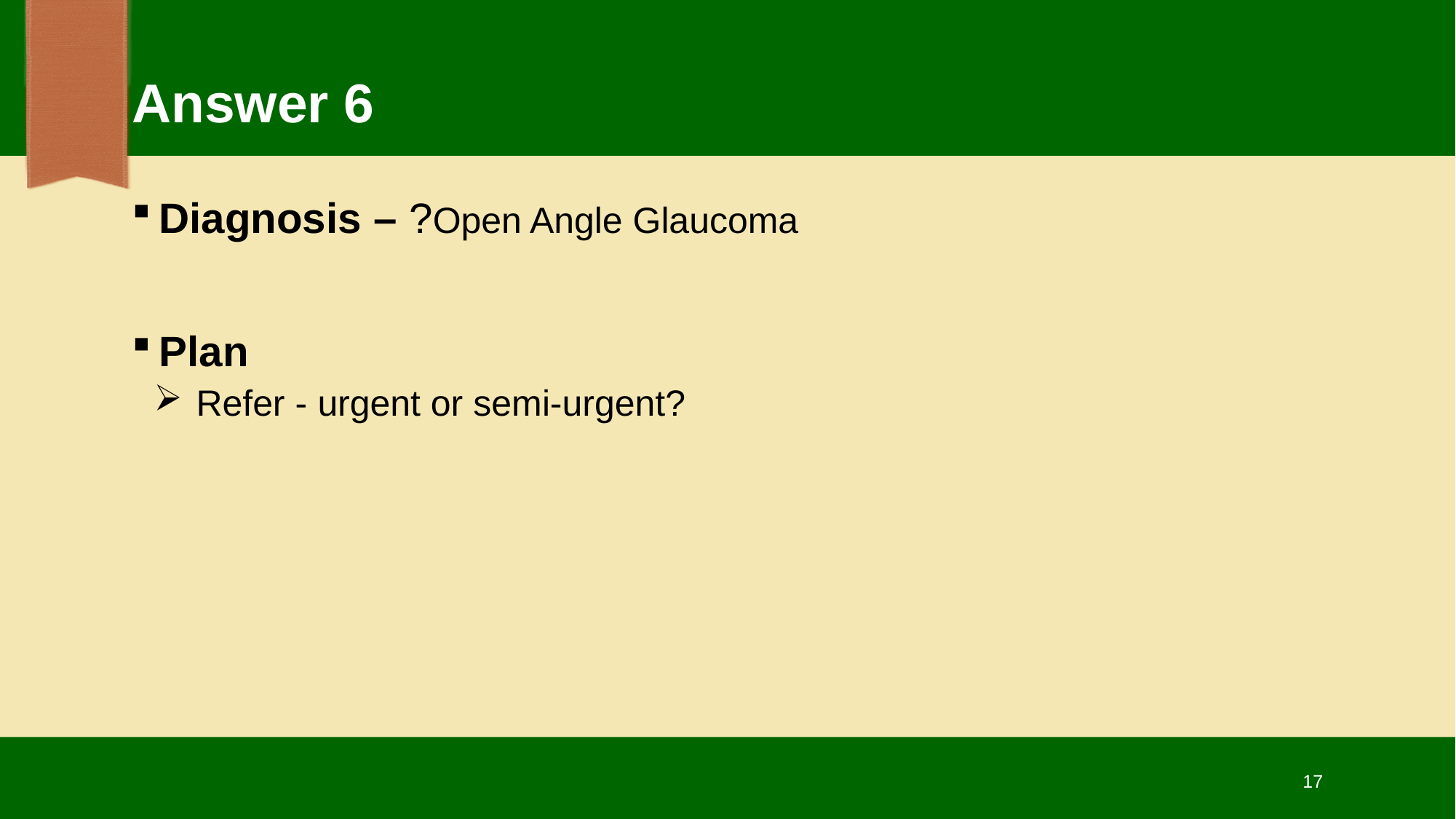

# Answer 6
Diagnosis – ?Open Angle Glaucoma

Plan
Refer - urgent or semi-urgent?

17